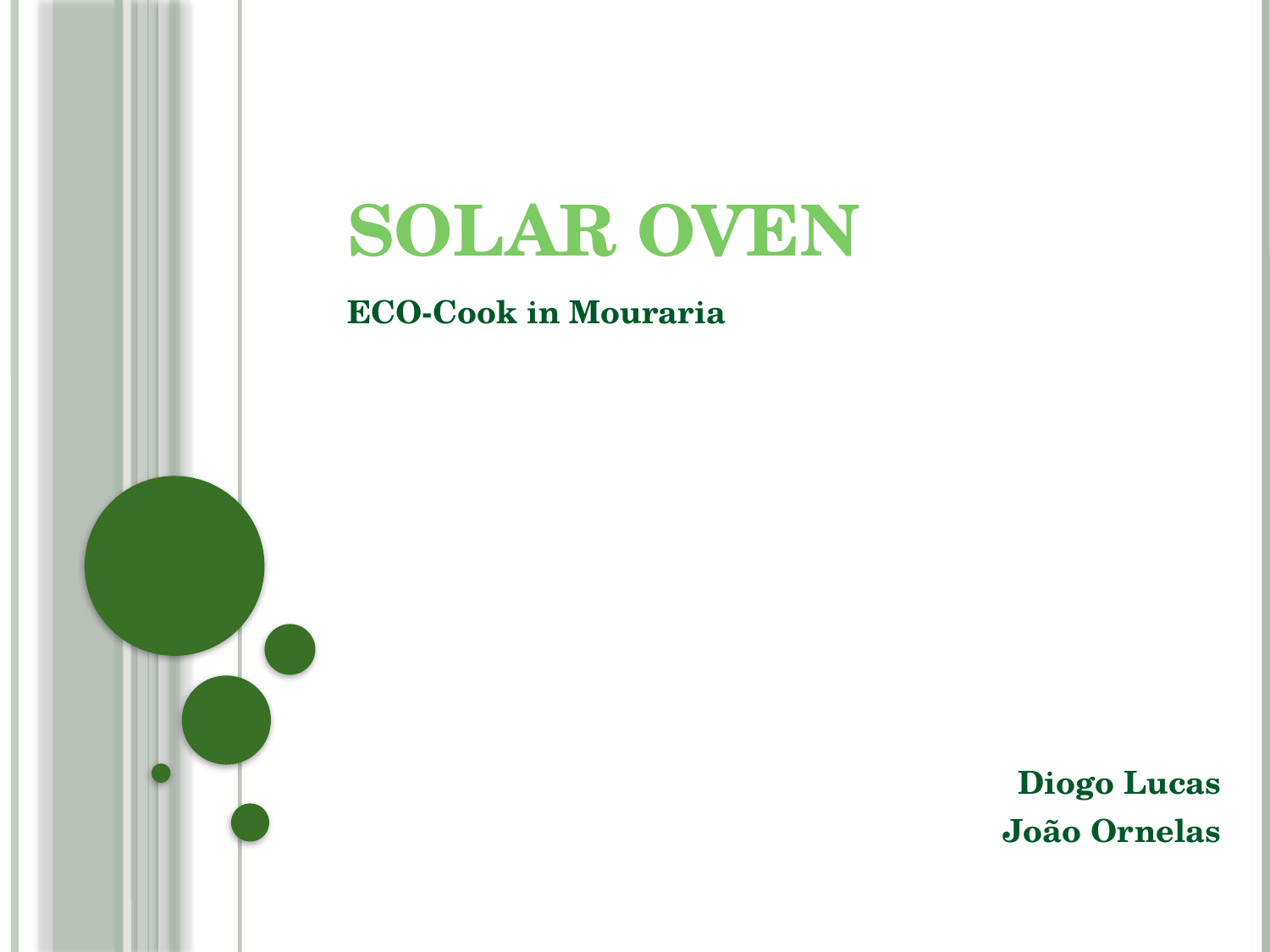

# Solar oven
ECO-Cook in Mouraria
Diogo Lucas
João Ornelas